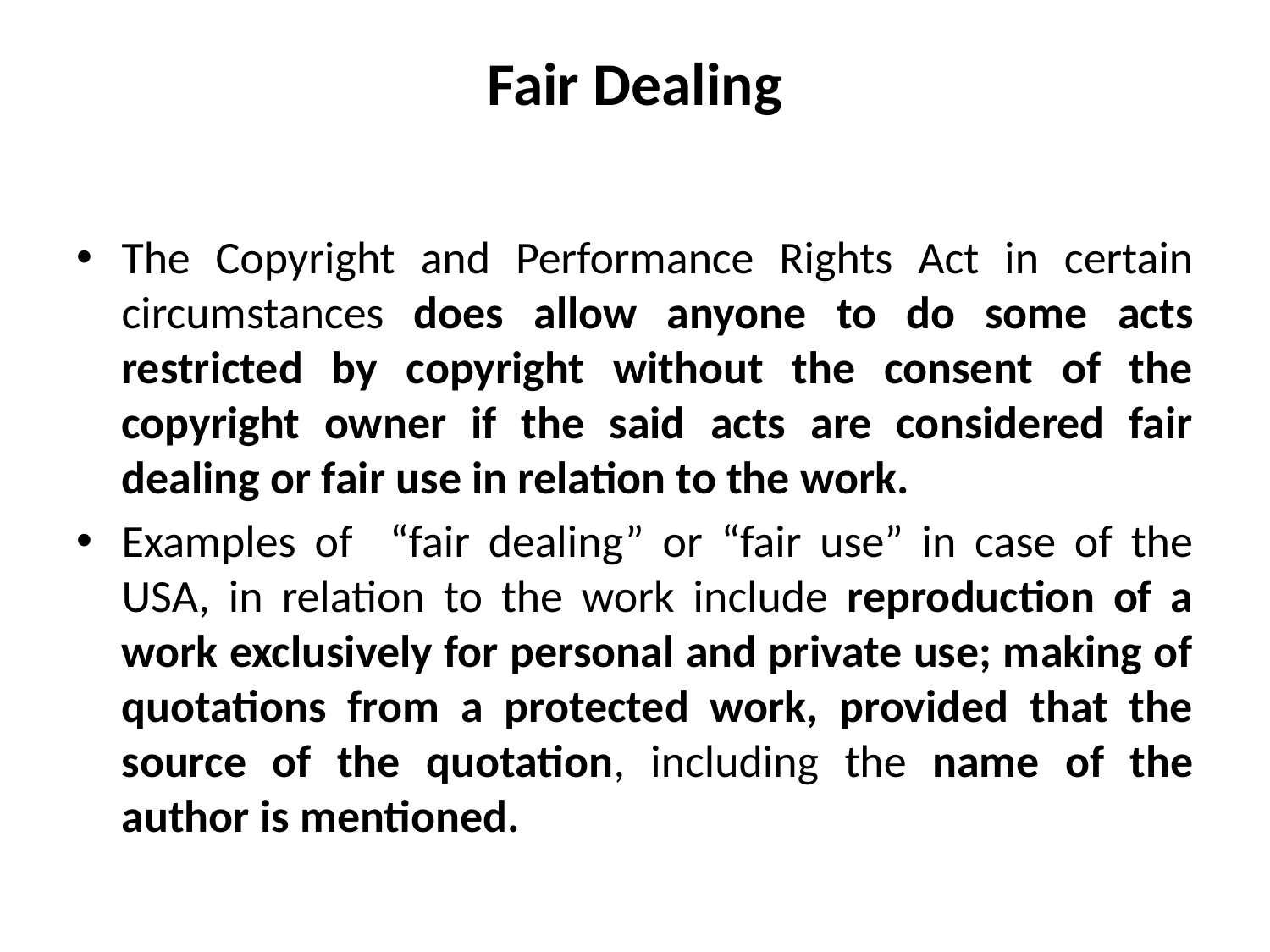

# Fair Dealing
The Copyright and Performance Rights Act in certain circumstances does allow anyone to do some acts restricted by copyright without the consent of the copyright owner if the said acts are considered fair dealing or fair use in relation to the work.
Examples of  “fair dealing” or “fair use” in case of the USA, in relation to the work include reproduction of a work exclusively for personal and private use; making of quotations from a protected work, provided that the source of the quotation, including the name of the author is mentioned.